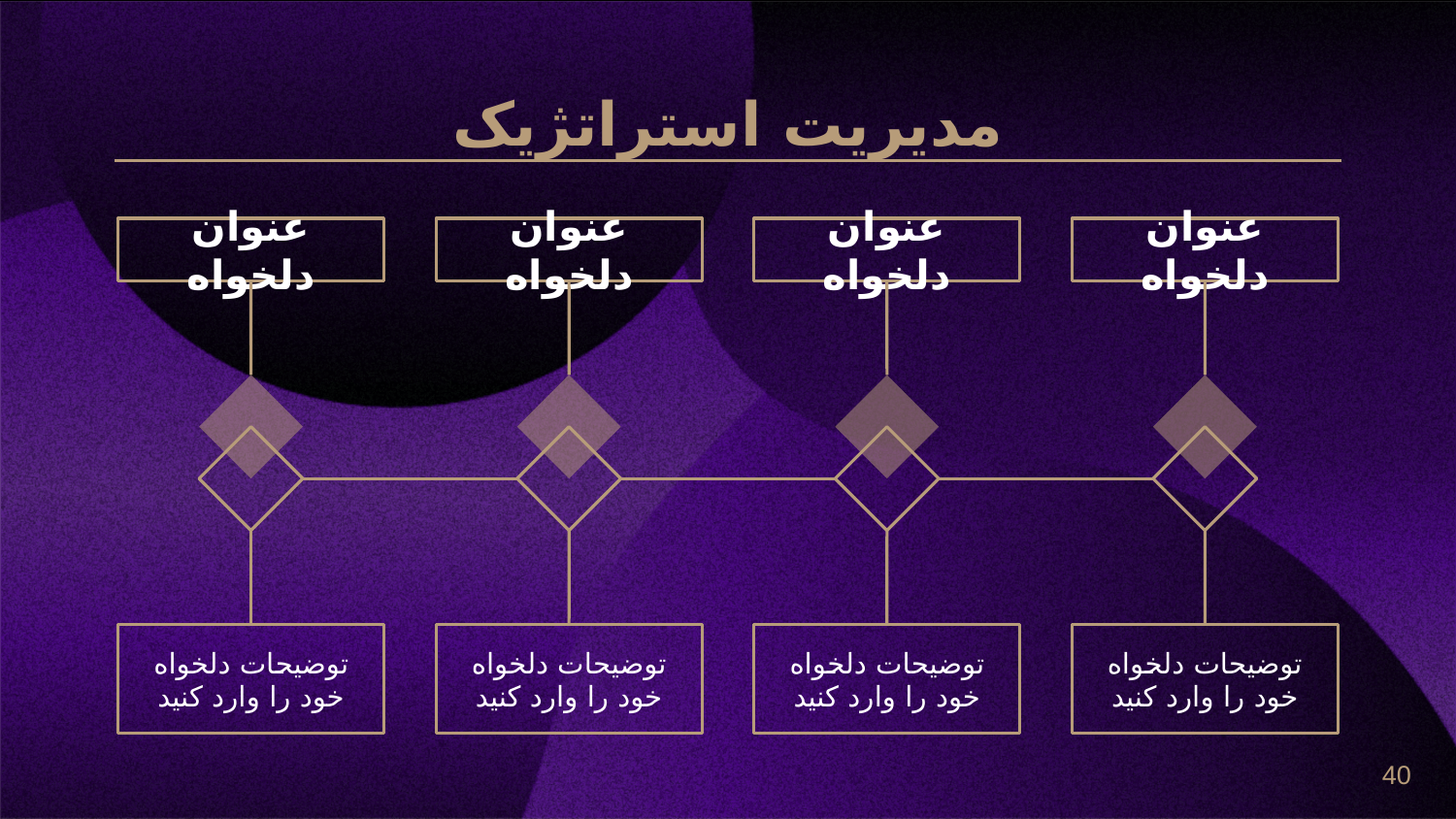

# مدیریت استراتژیک
عنوان دلخواه
عنوان دلخواه
عنوان دلخواه
عنوان دلخواه

توضیحات دلخواه خود را وارد کنید
توضیحات دلخواه خود را وارد کنید
توضیحات دلخواه خود را وارد کنید
توضیحات دلخواه خود را وارد کنید
40